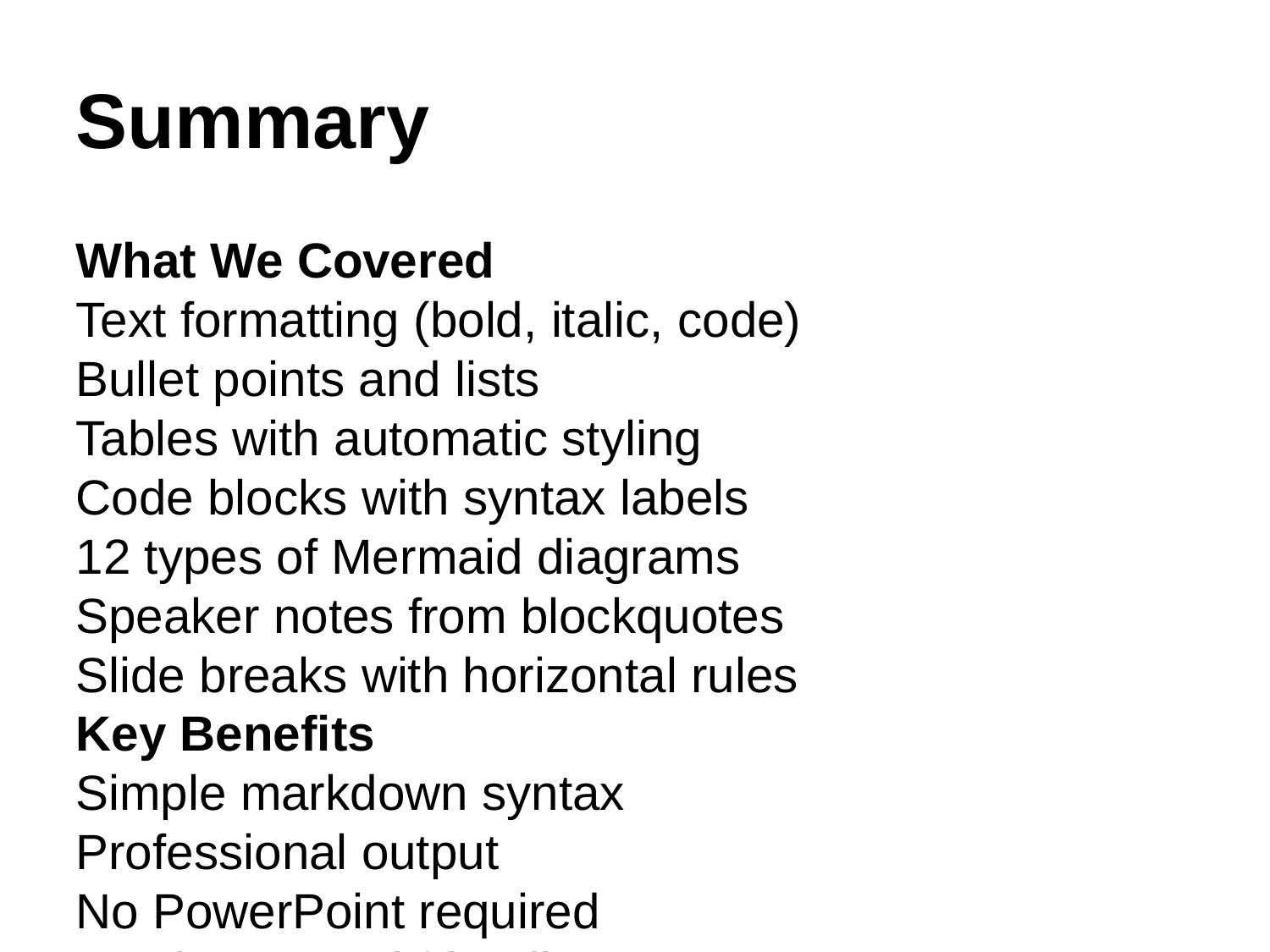

Summary
What We Covered
Text formatting (bold, italic, code)
Bullet points and lists
Tables with automatic styling
Code blocks with syntax labels
12 types of Mermaid diagrams
Speaker notes from blockquotes
Slide breaks with horizontal rules
Key Benefits
Simple markdown syntax
Professional output
No PowerPoint required
Version control friendly